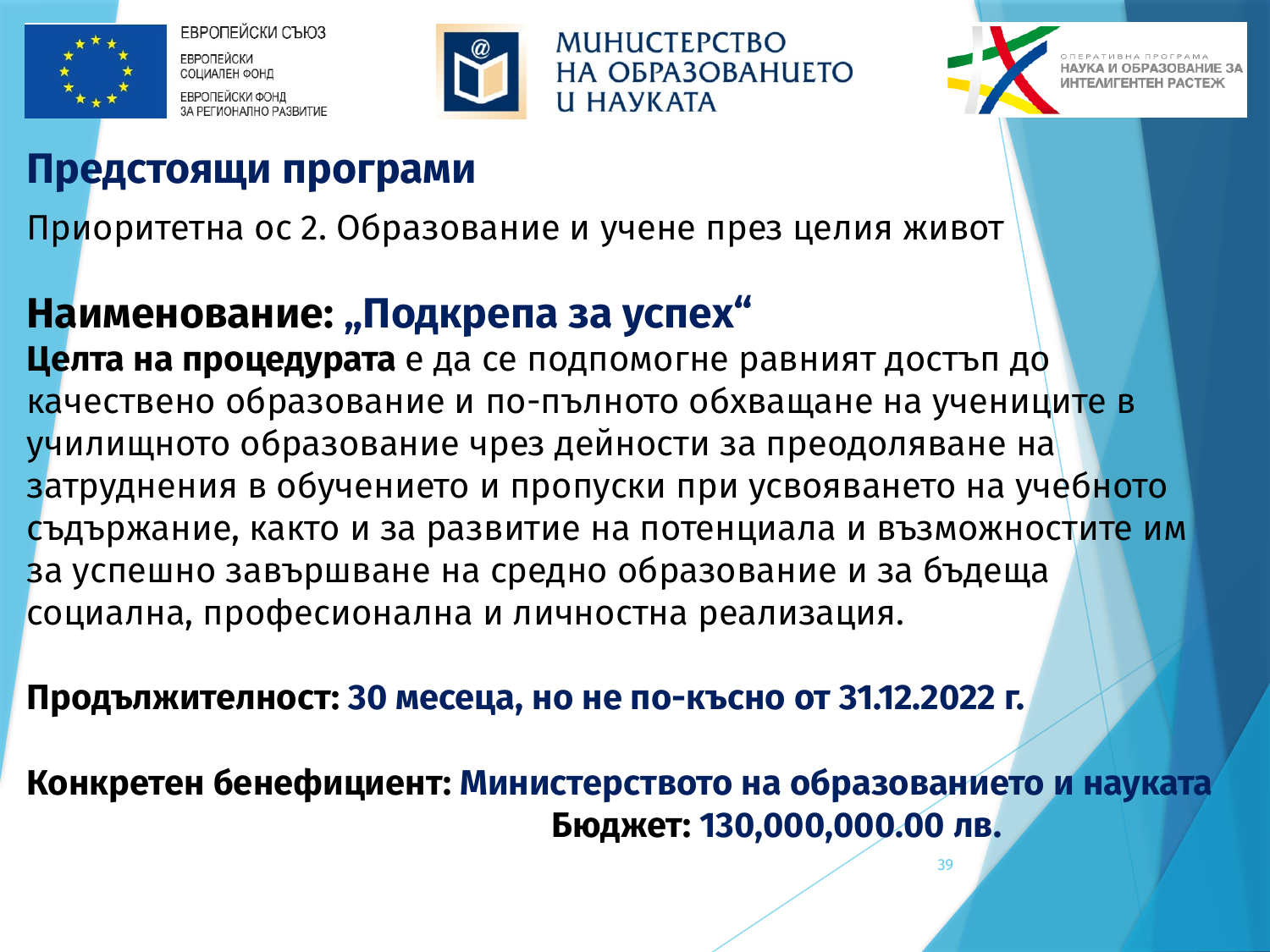

Предстоящи програми
Приоритетна ос 2. Образование и учене през целия живот

Наименование: „Подкрепа за успех“
Целта на процедурата е да се подпомогне равният достъп до качествено образование и по-пълното обхващане на учениците в училищното образование чрез дейности за преодоляване на затруднения в обучението и пропуски при усвояването на учебното съдържание, както и за развитие на потенциала и възможностите им за успешно завършване на средно образование и за бъдеща социална, професионална и личностна реализация.

Продължителност: 30 месеца, но не по-късно от 31.12.2022 г.

Конкретен бенефициент: Министерството на образованието и науката
                                                              Бюджет: 130,000,000.00 лв.
39